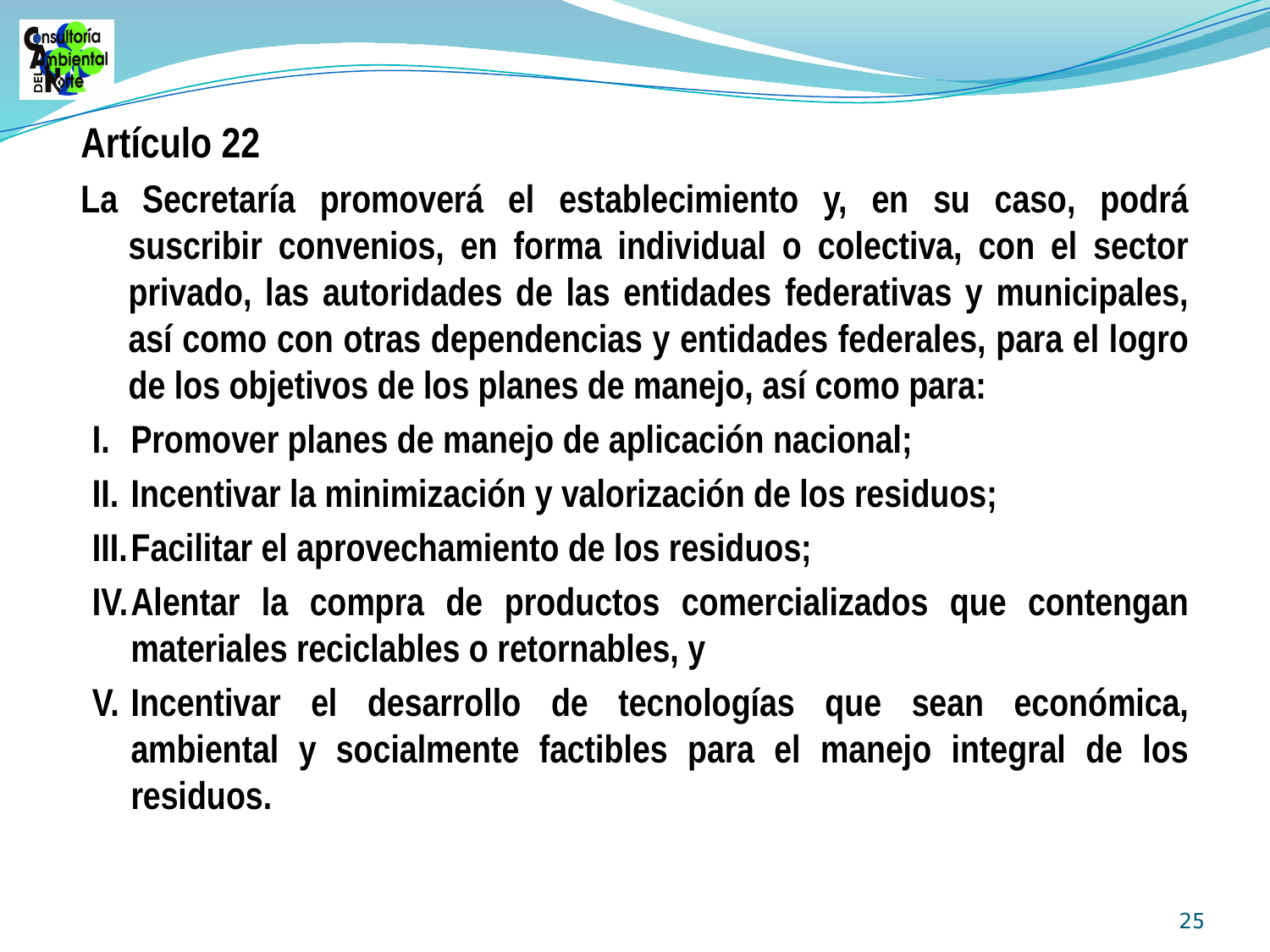

Artículo 22
La Secretaría promoverá el establecimiento y, en su caso, podrá suscribir convenios, en forma individual o colectiva, con el sector privado, las autoridades de las entidades federativas y municipales, así como con otras dependencias y entidades federales, para el logro de los objetivos de los planes de manejo, así como para:
I.	Promover planes de manejo de aplicación nacional;
II.	Incentivar la minimización y valorización de los residuos;
III.	Facilitar el aprovechamiento de los residuos;
IV.	Alentar la compra de productos comercializados que contengan materiales reciclables o retornables, y
V.	Incentivar el desarrollo de tecnologías que sean económica, ambiental y socialmente factibles para el manejo integral de los residuos.

25